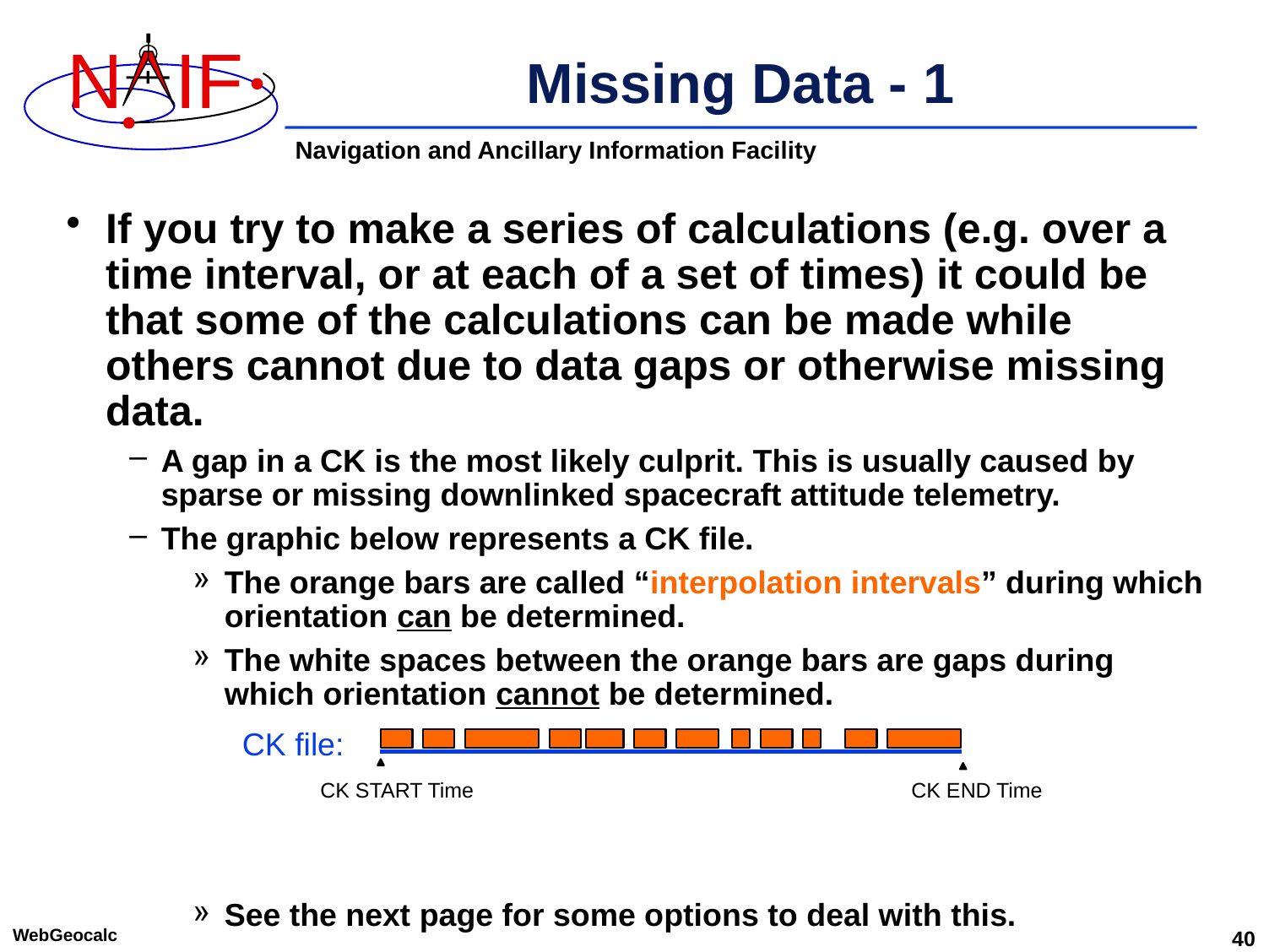

# Missing Data - 1
If you try to make a series of calculations (e.g. over a time interval, or at each of a set of times) it could be that some of the calculations can be made while others cannot due to data gaps or otherwise missing data.
A gap in a CK is the most likely culprit. This is usually caused by sparse or missing downlinked spacecraft attitude telemetry.
The graphic below represents a CK file.
The orange bars are called “interpolation intervals” during which orientation can be determined.
The white spaces between the orange bars are gaps during which orientation cannot be determined.

See the next page for some options to deal with this.
CK file:

CK START Time
CK END Time
WebGeocalc
40